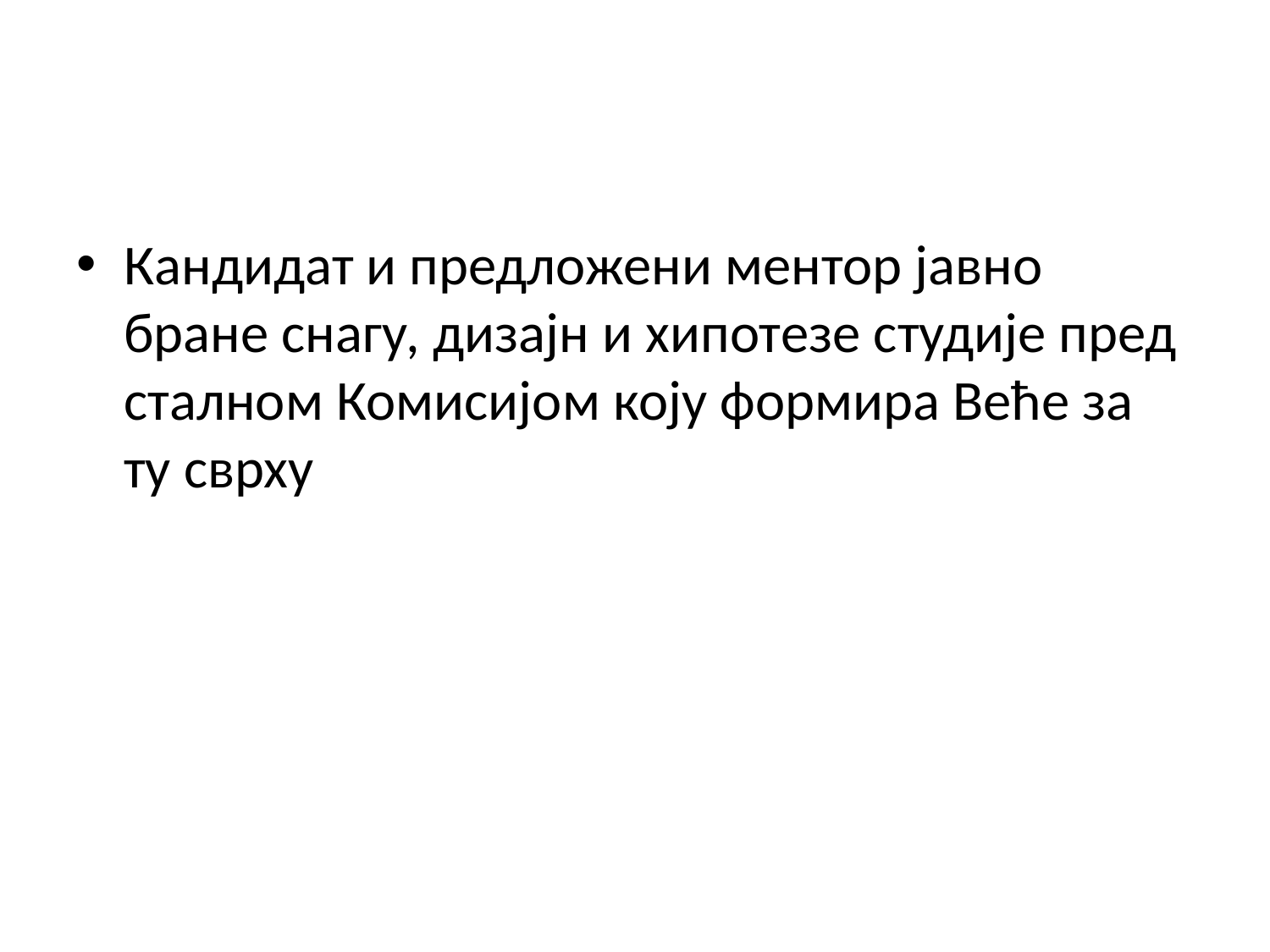

Кандидат и предложени ментор јавно бране снагу, дизајн и хипотезе студије пред сталном Комисијом коју формира Веће за ту сврху